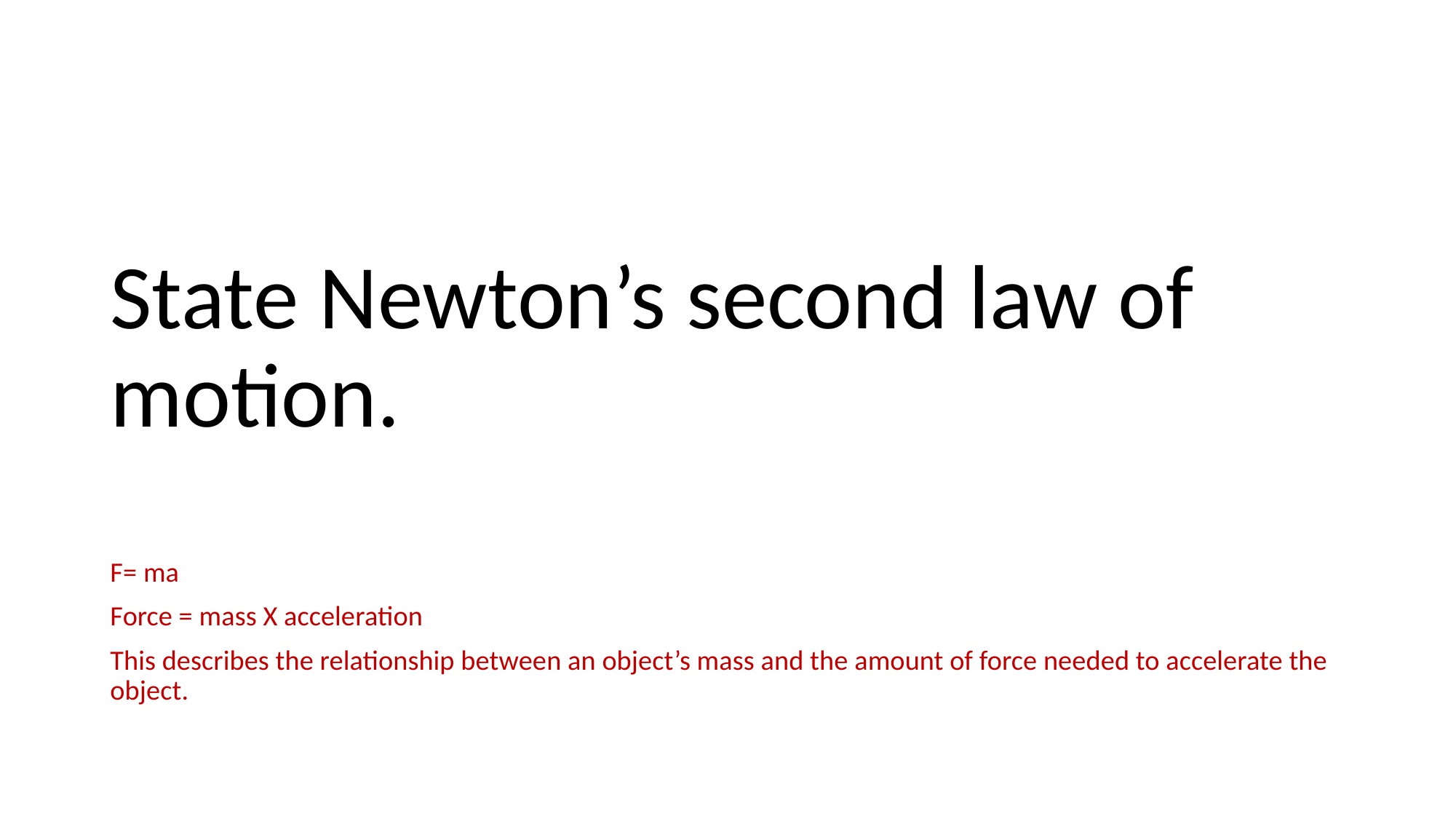

# State Newton’s second law of motion.
F= ma
Force = mass X acceleration
This describes the relationship between an object’s mass and the amount of force needed to accelerate the object.